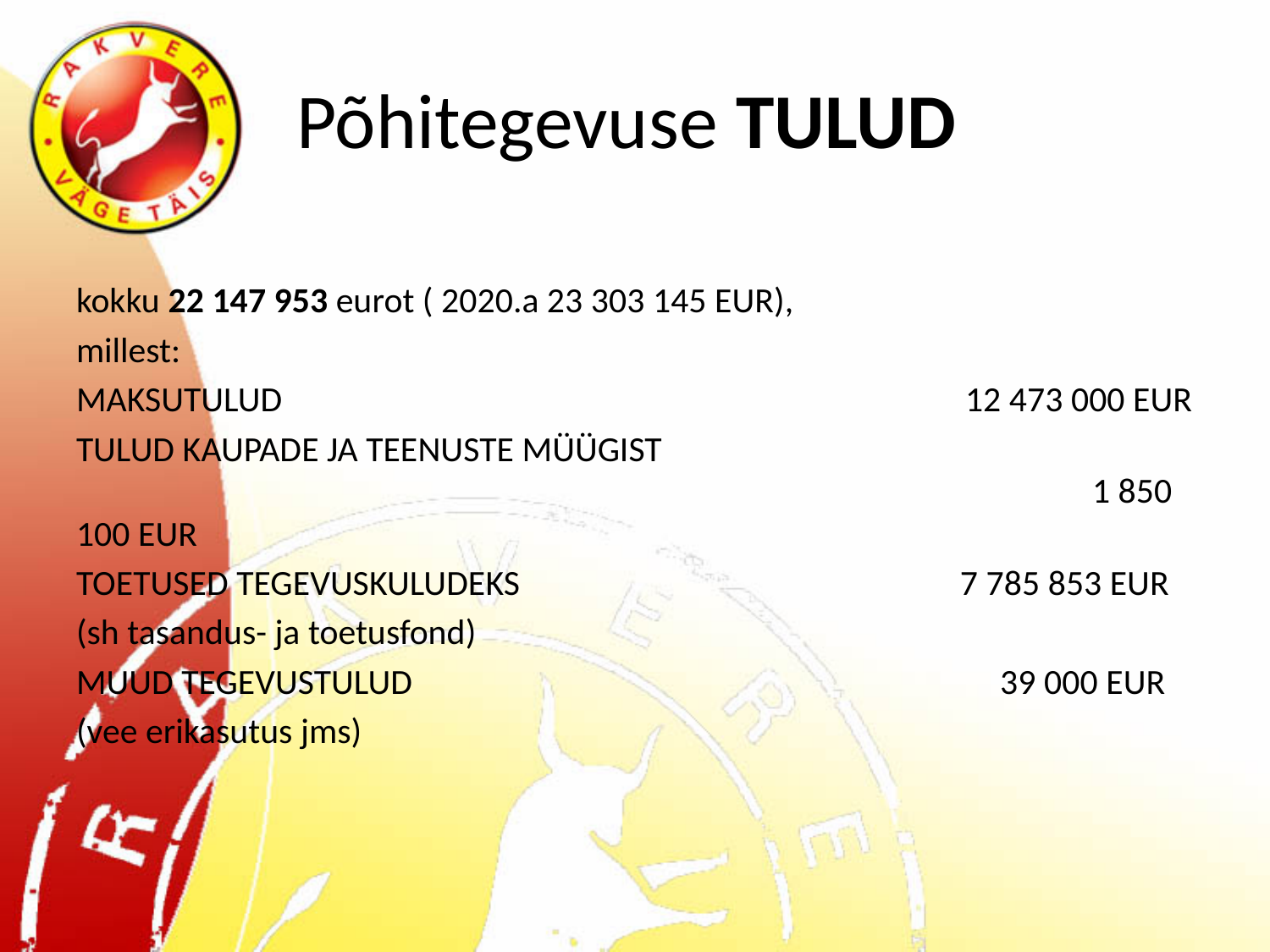

# Põhitegevuse TULUD

kokku 22 147 953 eurot ( 2020.a 23 303 145 EUR),
millest:
MAKSUTULUD 			                		12 473 000 EUR
TULUD KAUPADE JA TEENUSTE MÜÜGIST				                                        							1 850 100 EUR
TOETUSED TEGEVUSKULUDEKS		                               7 785 853 EUR
(sh tasandus- ja toetusfond)
MUUD TEGEVUSTULUD			                                    39 000 EUR
(vee erikasutus jms)